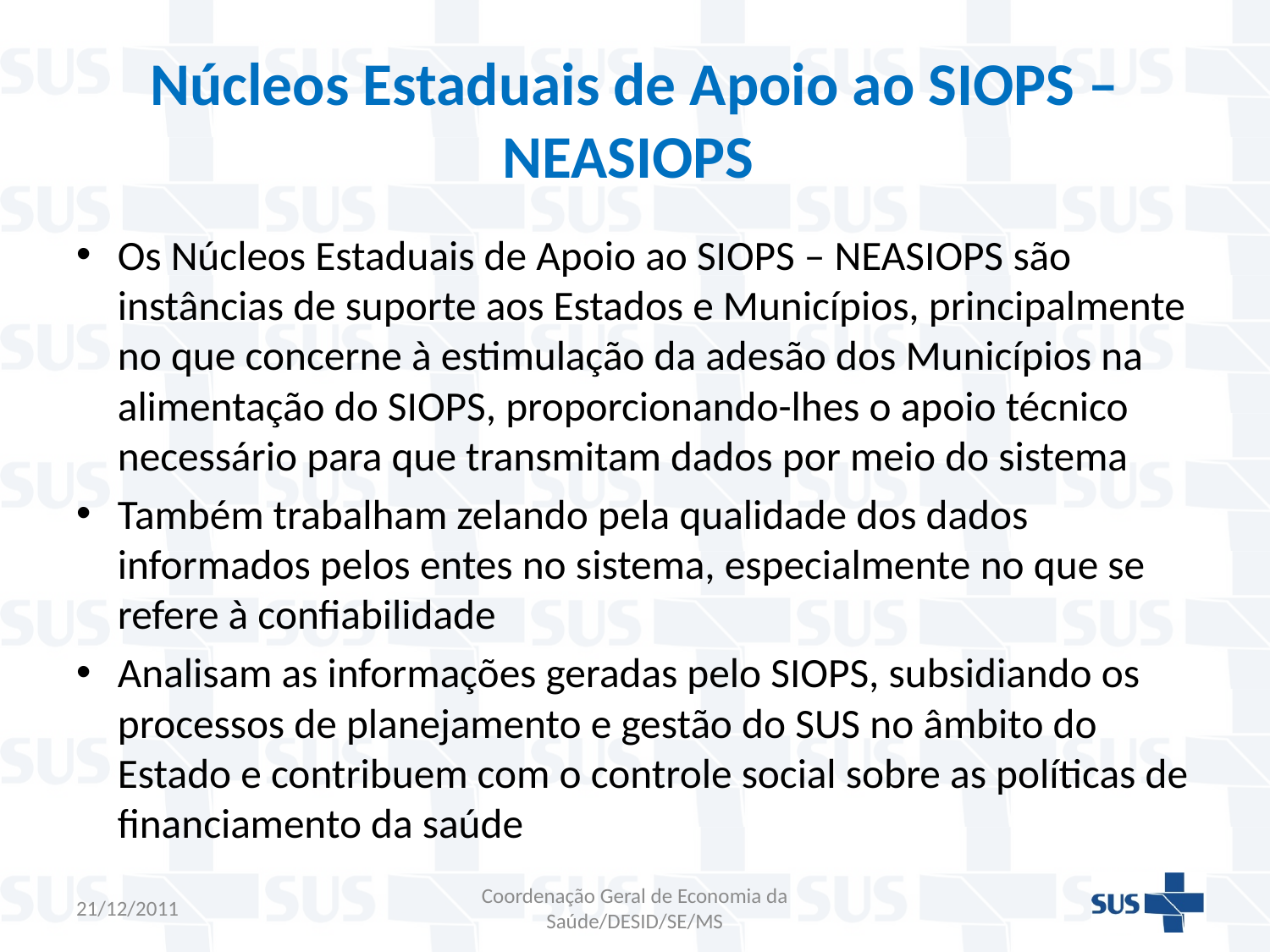

# Núcleos Estaduais de Apoio ao SIOPS – NEASIOPS
Os Núcleos Estaduais de Apoio ao SIOPS – NEASIOPS são instâncias de suporte aos Estados e Municípios, principalmente no que concerne à estimulação da adesão dos Municípios na alimentação do SIOPS, proporcionando-lhes o apoio técnico necessário para que transmitam dados por meio do sistema
Também trabalham zelando pela qualidade dos dados informados pelos entes no sistema, especialmente no que se refere à confiabilidade
Analisam as informações geradas pelo SIOPS, subsidiando os processos de planejamento e gestão do SUS no âmbito do Estado e contribuem com o controle social sobre as políticas de financiamento da saúde

21/12/2011